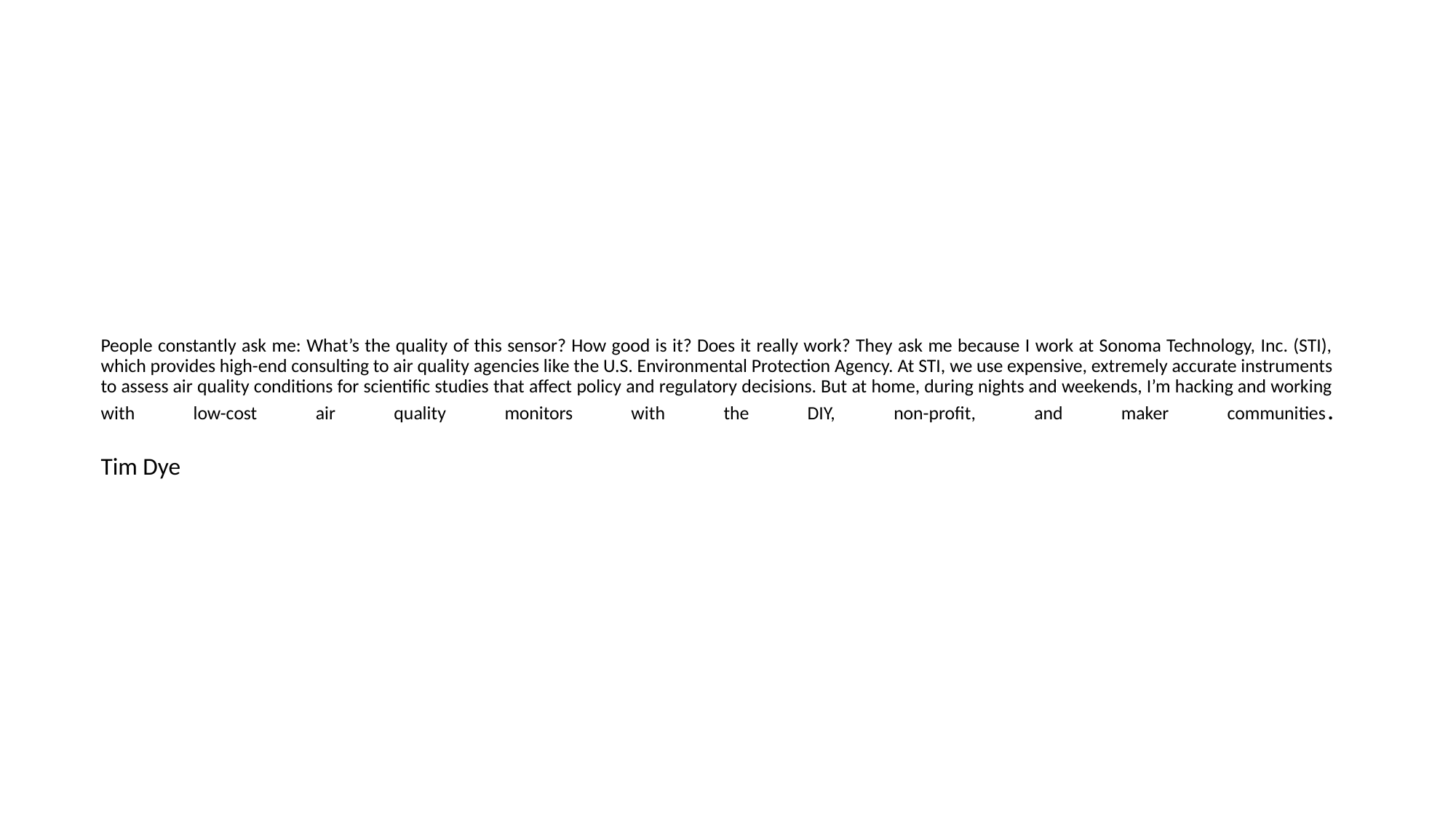

# People constantly ask me: What’s the quality of this sensor? How good is it? Does it really work? They ask me because I work at Sonoma Technology, Inc. (STI), which provides high-end consulting to air quality agencies like the U.S. Environmental Protection Agency. At STI, we use expensive, extremely accurate instruments to assess air quality conditions for scientific studies that affect policy and regulatory decisions. But at home, during nights and weekends, I’m hacking and working with low-cost air quality monitors with the DIY, non-profit, and maker communities. Tim Dye